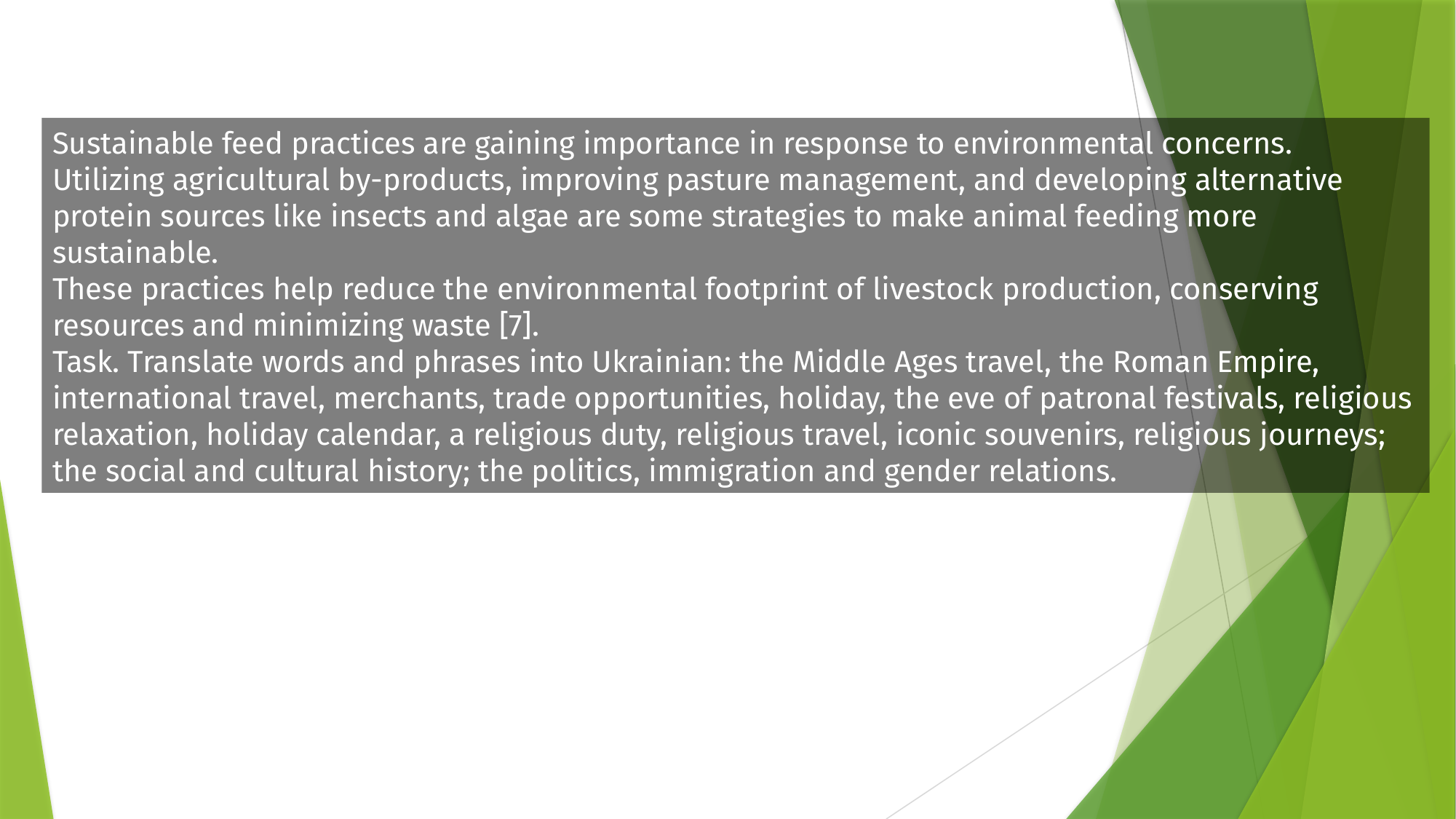

Sustainable feed practices are gaining importance in response to environmental concerns.
Utilizing agricultural by-products, improving pasture management, and developing alternative
protein sources like insects and algae are some strategies to make animal feeding more sustainable.
These practices help reduce the environmental footprint of livestock production, conserving
resources and minimizing waste [7].
Task. Translate words and phrases into Ukrainian: the Middle Ages travel, the Roman Empire,
international travel, merchants, trade opportunities, holiday, the eve of patronal festivals, religious
relaxation, holiday calendar, a religious duty, religious travel, iconic souvenirs, religious journeys;
the social and cultural history; the politics, immigration and gender relations.